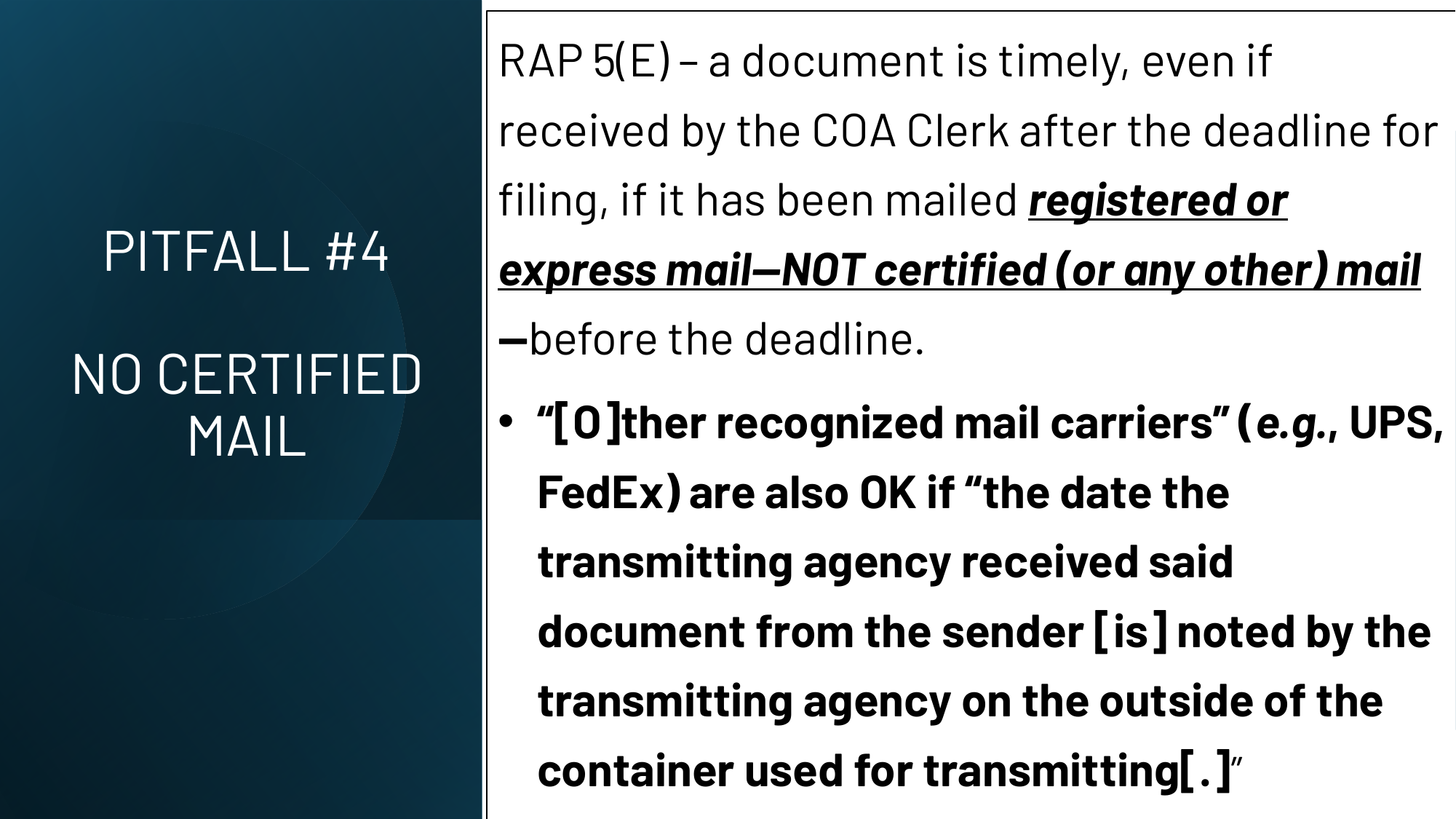

RAP 5(E) – a document is timely, even if received by the COA Clerk after the deadline for filing, if it has been mailed registered or express mail—NOT certified (or any other) mail—before the deadline.
“[O]ther recognized mail carriers” (e.g., UPS, FedEx) are also OK if “the date the transmitting agency received said document from the sender [is] noted by the transmitting agency on the outside of the container used for transmitting[.]”

# PITFALL #4 NO CERTIFIED MAIL